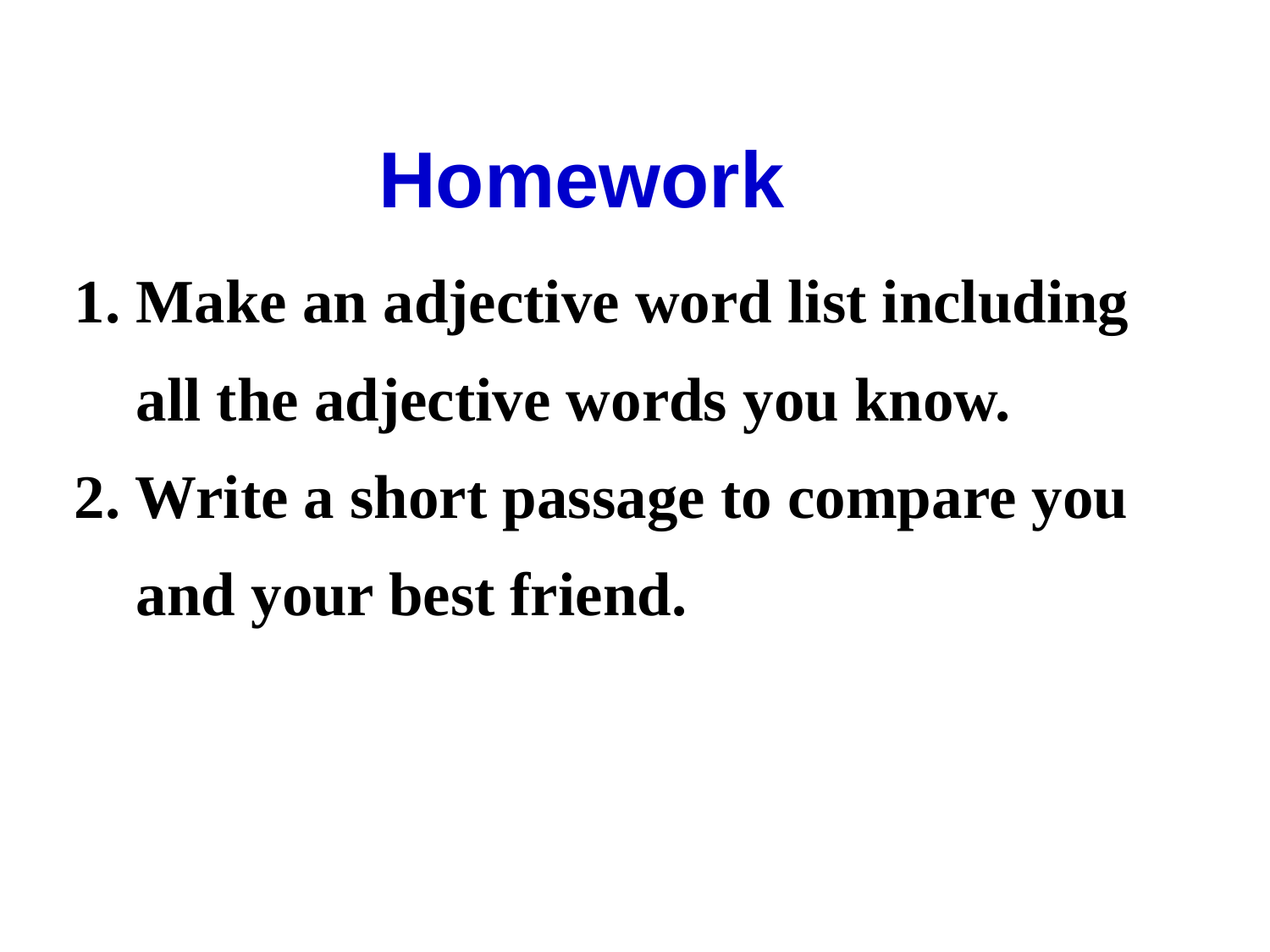

# Homework
1. Make an adjective word list including
    all the adjective words you know.
2. Write a short passage to compare you
    and your best friend.